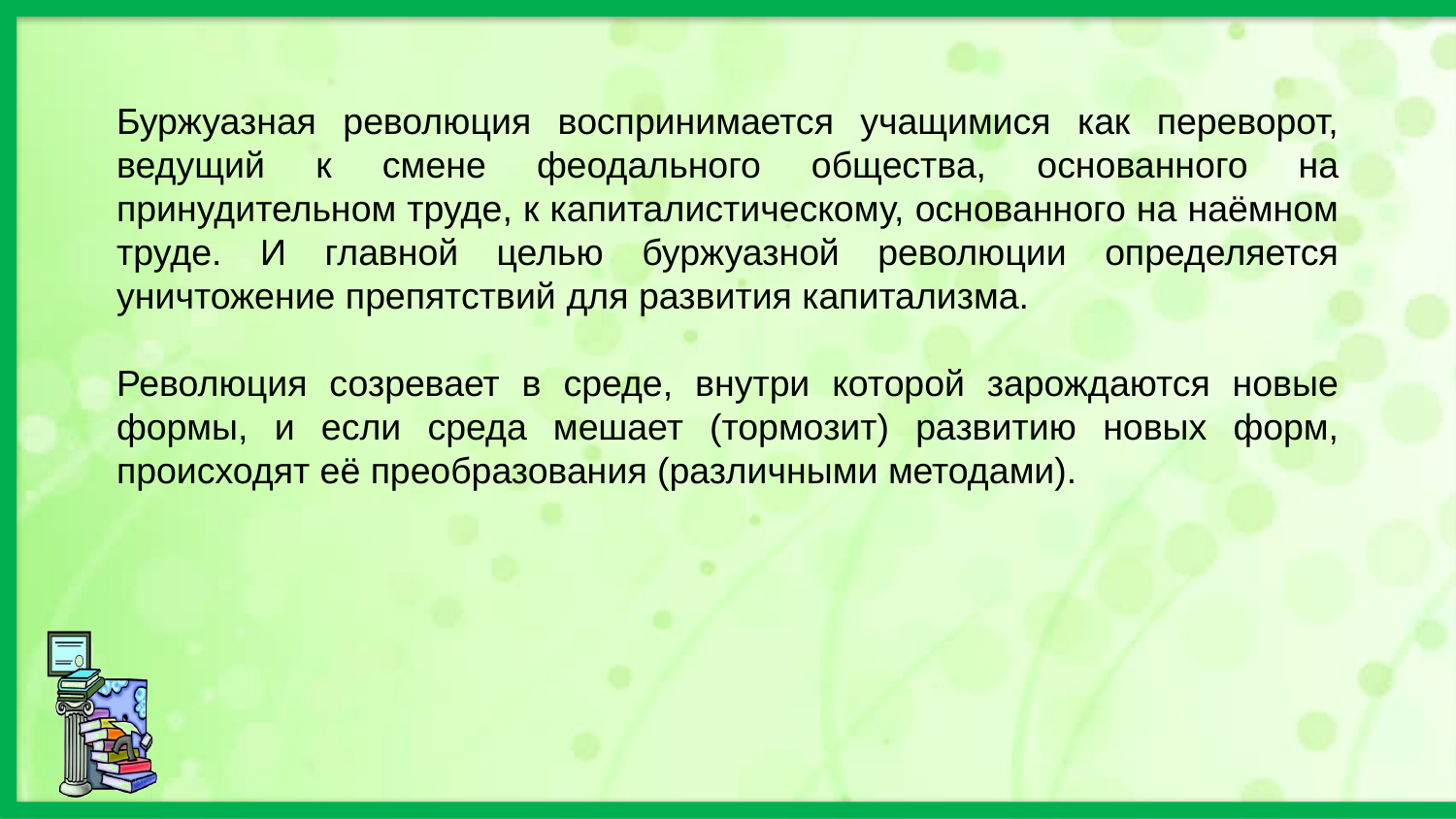

Буржуазная революция воспринимается учащимися как переворот, ведущий к смене феодального общества, основанного на принудительном труде, к капиталистическому, основанного на наёмном труде. И главной целью буржуазной революции определяется уничтожение препятствий для развития капитализма.

Революция созревает в среде, внутри которой зарождаются новые формы, и если среда мешает (тормозит) развитию новых форм, происходят её преобразования (различными методами).